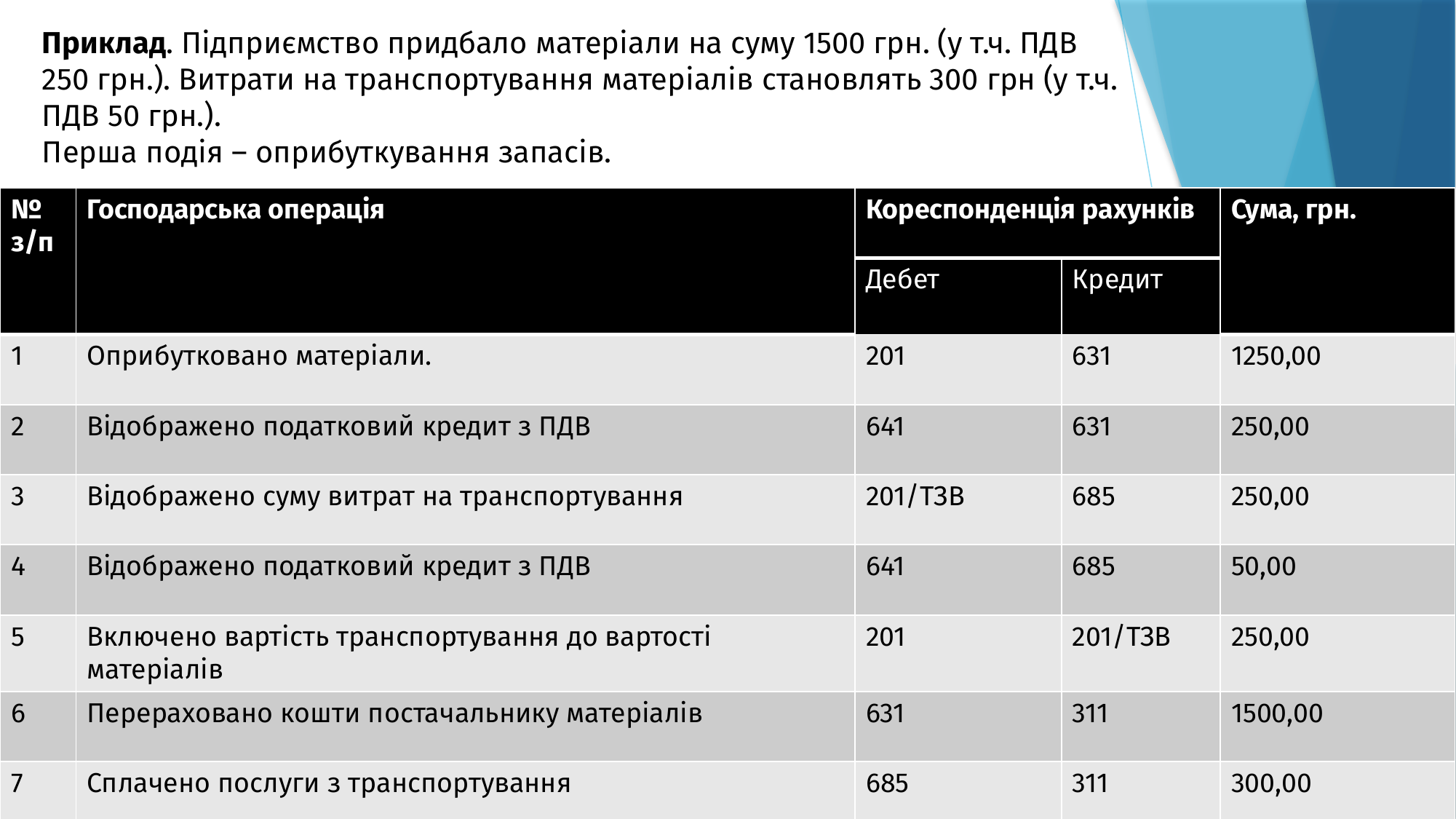

Приклад. Підприємство придбало матеріали на суму 1500 грн. (у т.ч. ПДВ 250 грн.). Витрати на транспортування матеріалів становлять 300 грн (у т.ч. ПДВ 50 грн.).
Перша подія – оприбуткування запасів.
| № з/п | Господарська операція | Кореспонденція рахунків |  | Сума, грн. |
| --- | --- | --- | --- | --- |
|  |  | Дебет | Кредит |  |
| 1 | Оприбутковано матеріали. | 201 | 631 | 1250,00 |
| 2 | Відображено податковий кредит з ПДВ | 641 | 631 | 250,00 |
| 3 | Відображено суму витрат на транспортування | 201/ТЗВ | 685 | 250,00 |
| 4 | Відображено податковий кредит з ПДВ | 641 | 685 | 50,00 |
| 5 | Включено вартість транспортування до вартості матеріалів | 201 | 201/ТЗВ | 250,00 |
| 6 | Перераховано кошти постачальнику матеріалів | 631 | 311 | 1500,00 |
| 7 | Сплачено послуги з транспортування | 685 | 311 | 300,00 |